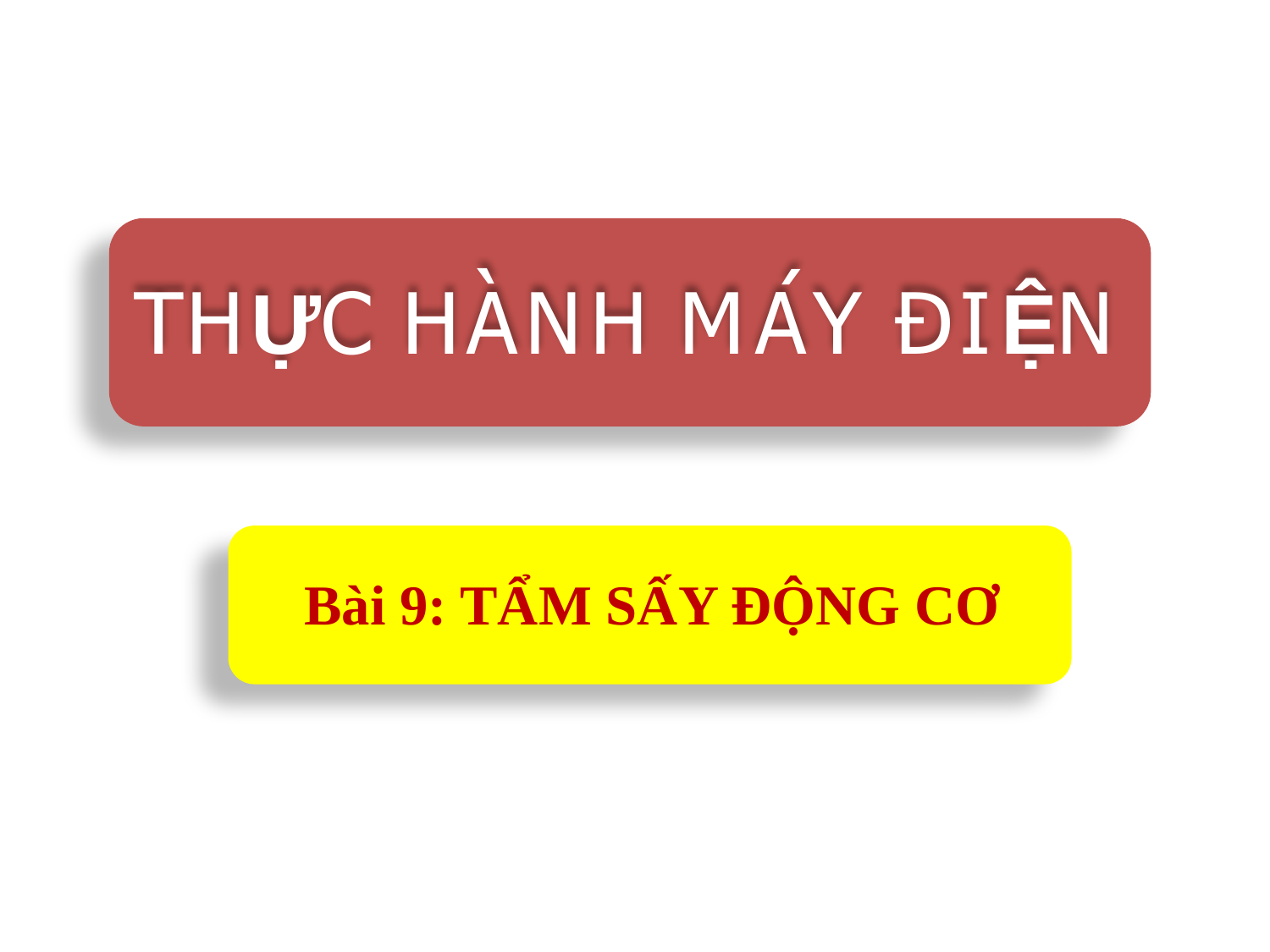

# THỰC HÀNH MÁY ĐIỆN

    Bài 9: TẨM SẤY ĐỘNG CƠ